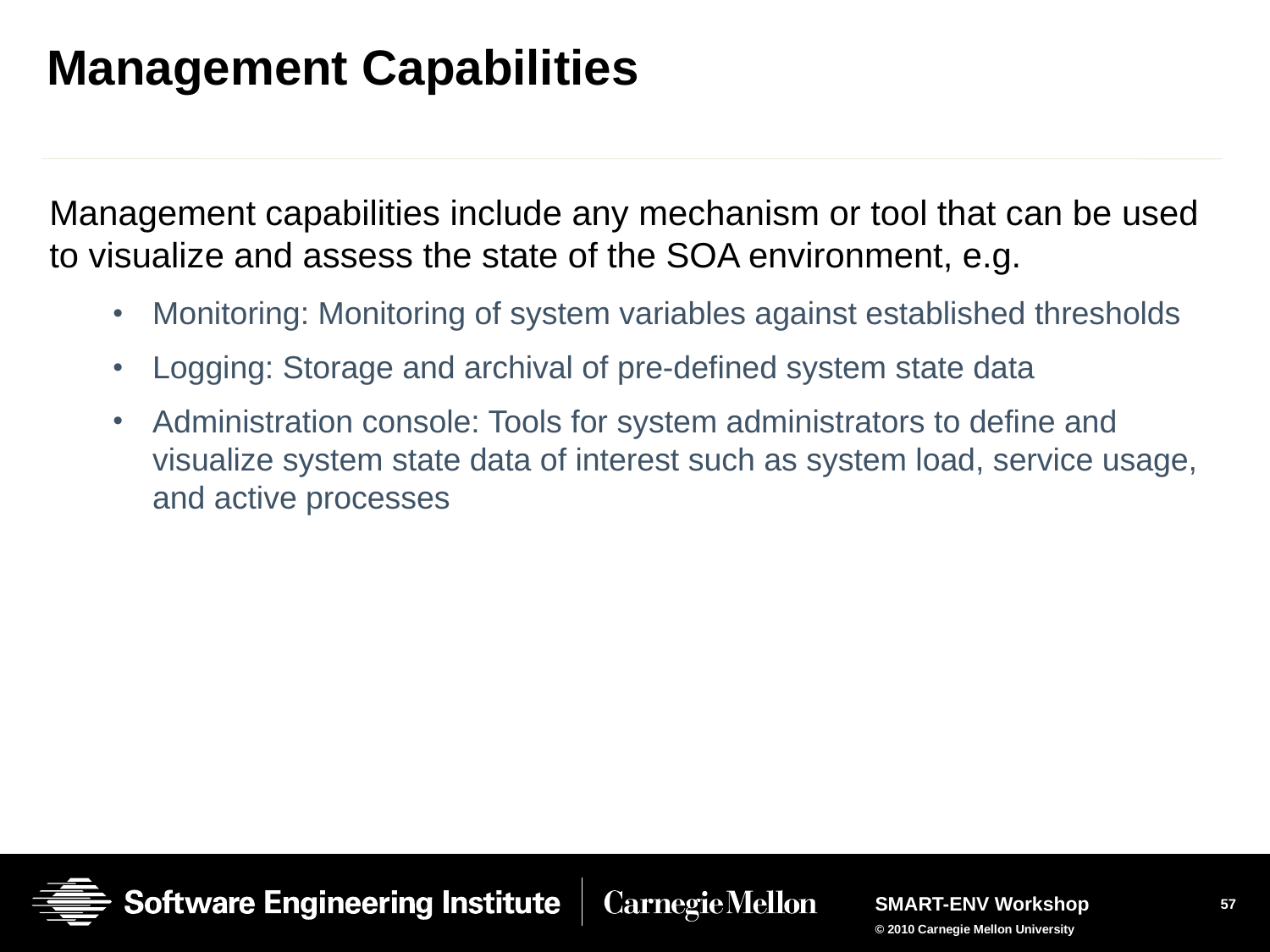

# Management Capabilities
Management capabilities include any mechanism or tool that can be used to visualize and assess the state of the SOA environment, e.g.
Monitoring: Monitoring of system variables against established thresholds
Logging: Storage and archival of pre-defined system state data
Administration console: Tools for system administrators to define and visualize system state data of interest such as system load, service usage, and active processes